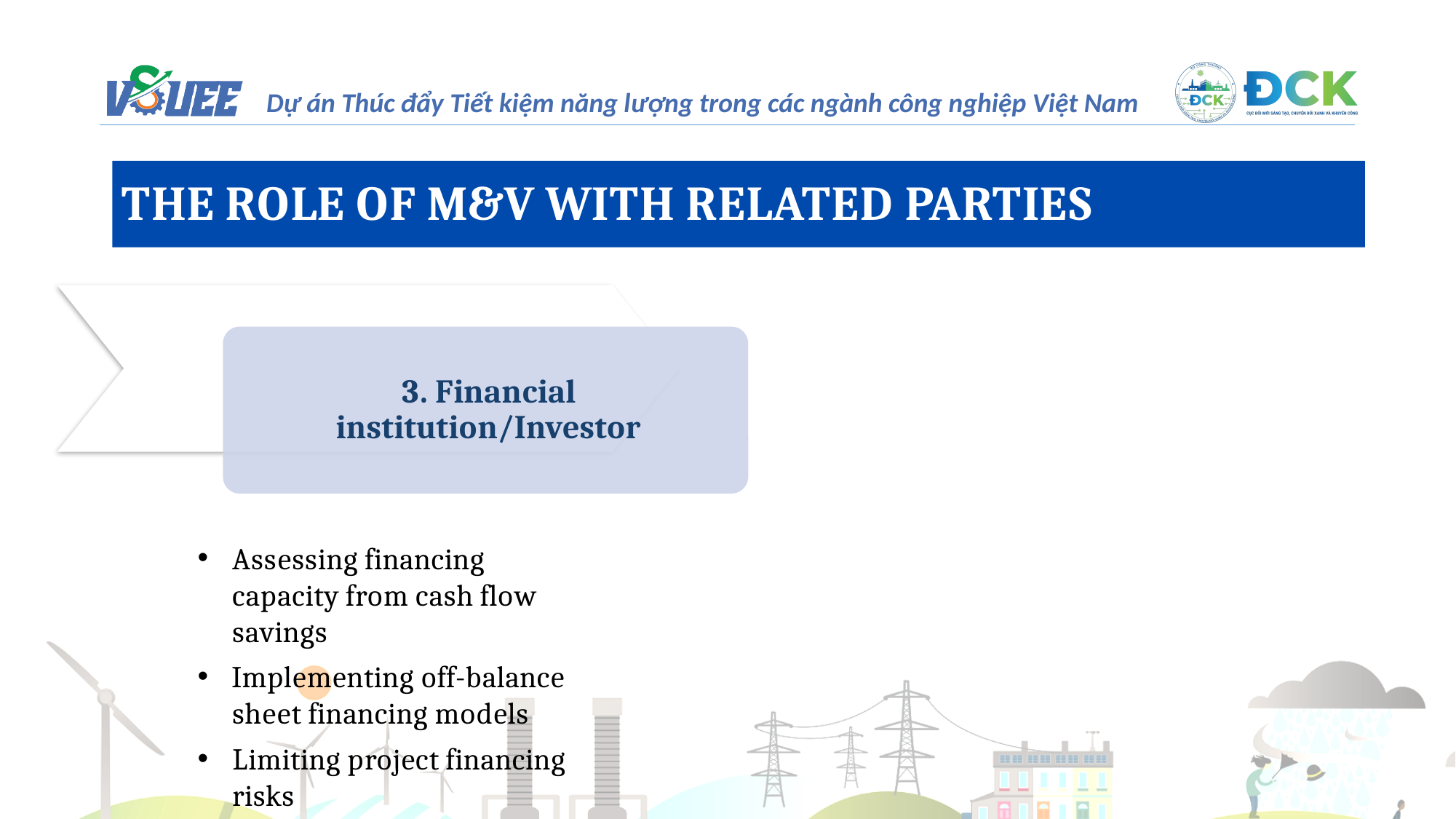

THE ROLE OF M&V WITH RELATED PARTIES
3. Financial institution/Investor
Assessing financing capacity from cash flow savings
Implementing off-balance sheet financing models
Limiting project financing risks